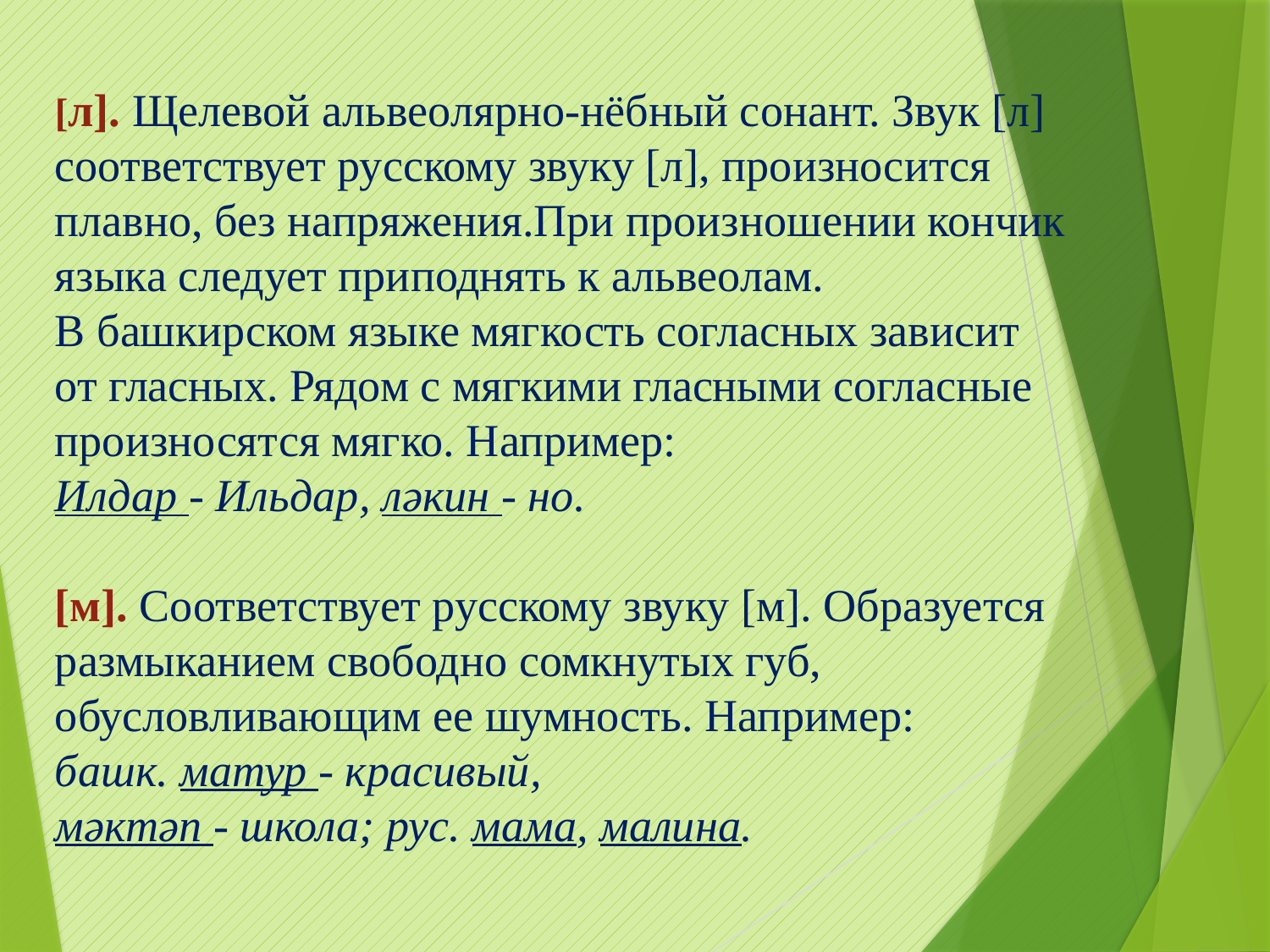

[л]. Щелевой альвеолярно-нёбный сонант. Звук [л] соответствует русскому звуку [л], произносится плавно, без напряжения.При произношении кончик языка следует приподнять к альвеолам.
В башкирском языке мягкость согласных зависит от гласных. Рядом с мягкими гласными согласные произносятся мягко. Например:
Илдар - Ильдар, ләкин - но.

[м]. Соответствует русскому звуку [м]. Образуется размыканием свободно сомкнутых губ, обусловливающим ее шумность. Например: башк. матур - красивый,
мәктәп - школа; рус. мама, малина.